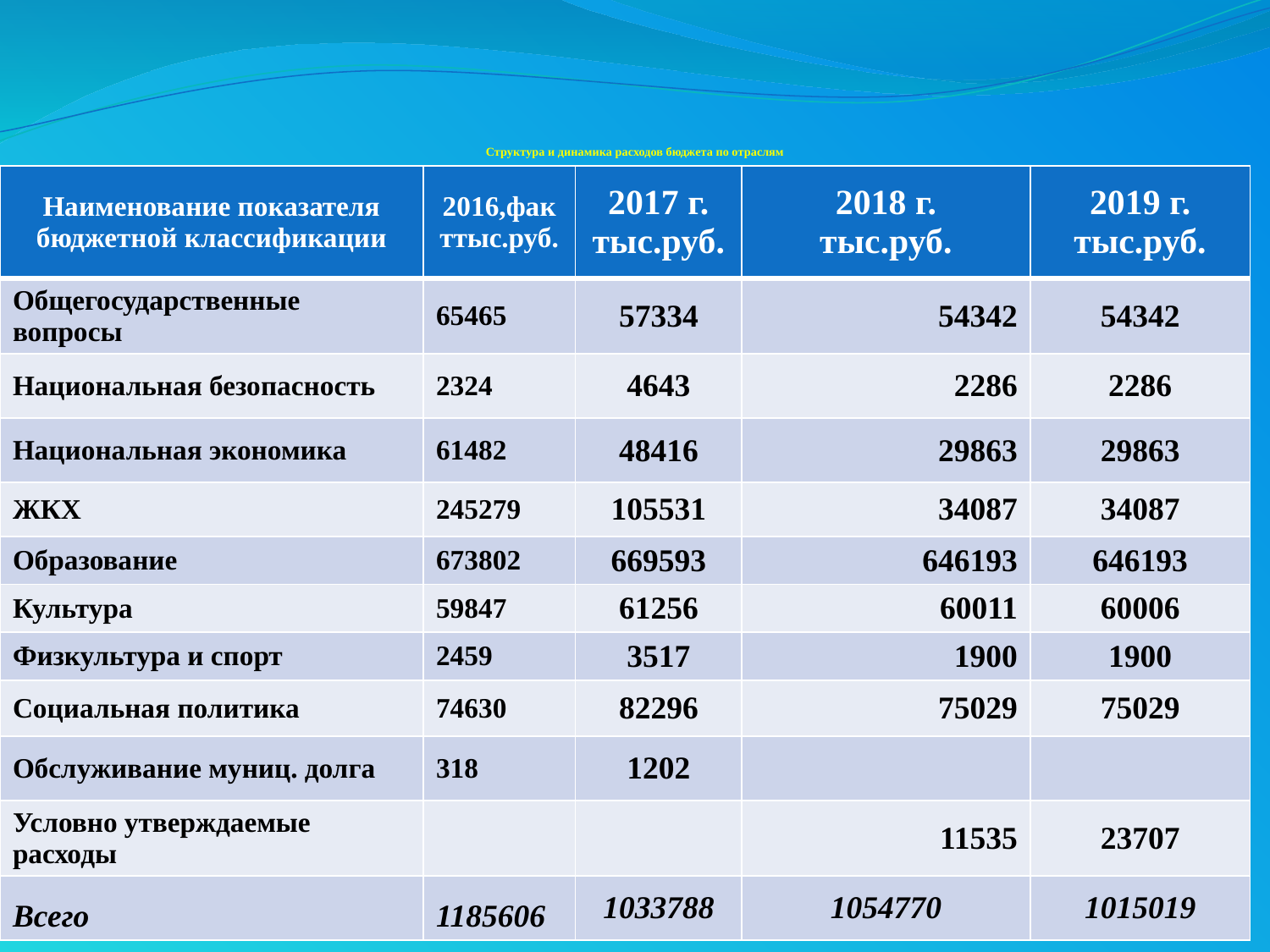

# Структура и динамика расходов бюджета по отраслям
| Наименование показателя бюджетной классификации | 2016,факттыс.руб. | 2017 г. тыс.руб. | 2018 г. тыс.руб. | 2019 г. тыс.руб. |
| --- | --- | --- | --- | --- |
| Общегосударственные вопросы | 65465 | 57334 | 54342 | 54342 |
| Национальная безопасность | 2324 | 4643 | 2286 | 2286 |
| Национальная экономика | 61482 | 48416 | 29863 | 29863 |
| ЖКХ | 245279 | 105531 | 34087 | 34087 |
| Образование | 673802 | 669593 | 646193 | 646193 |
| Культура | 59847 | 61256 | 60011 | 60006 |
| Физкультура и спорт | 2459 | 3517 | 1900 | 1900 |
| Социальная политика | 74630 | 82296 | 75029 | 75029 |
| Обслуживание муниц. долга | 318 | 1202 |  |  |
| Условно утверждаемые расходы |  |  | 11535 | 23707 |
| Всего | 1185606 | 1033788 | 1054770 | 1015019 |